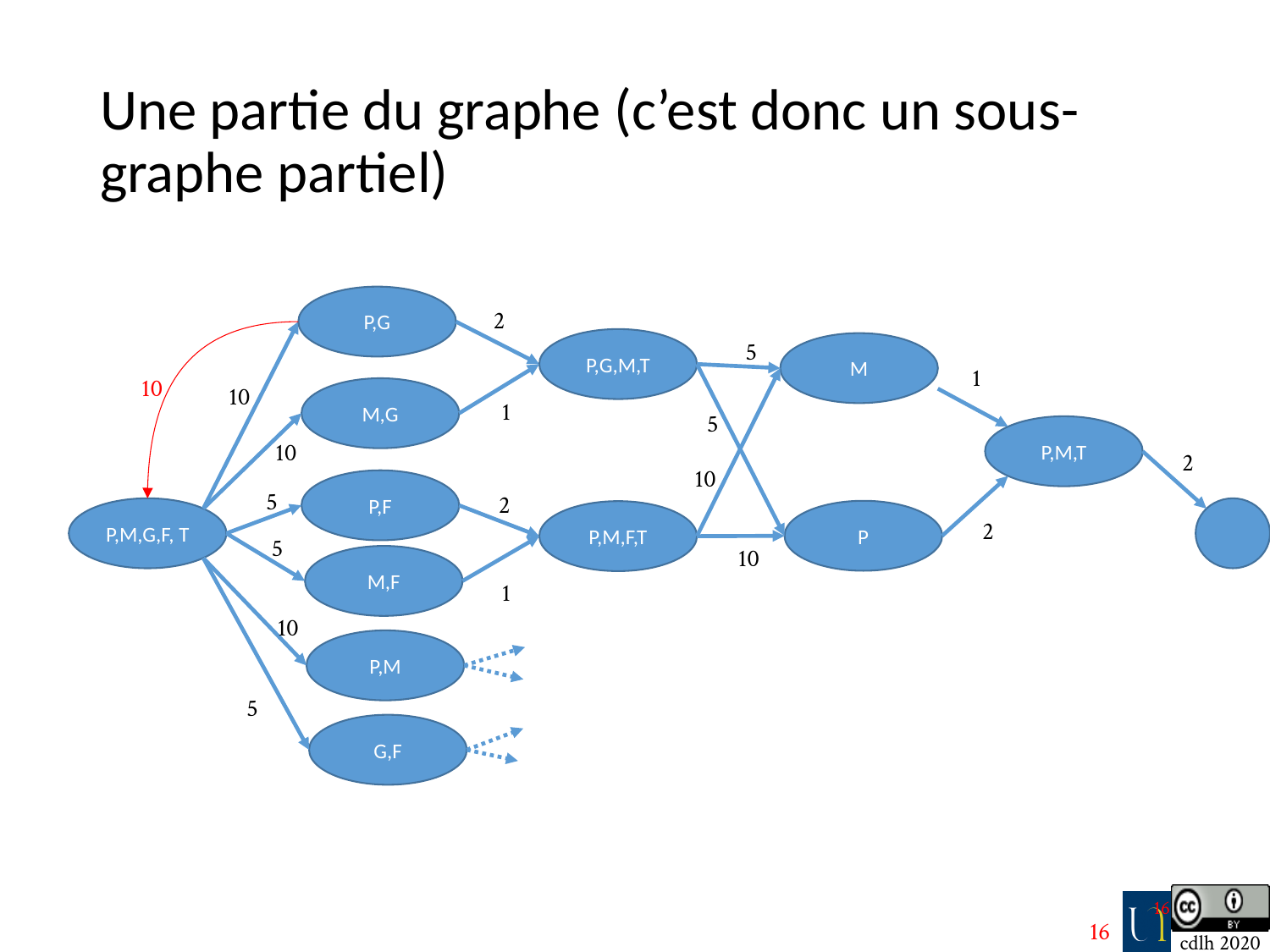

# Une partie du graphe (c’est donc un sous-graphe partiel)
P,G
2
P,G,M,T
5
M
1
10
10
M,G
1
5
P,M,T
10
2
10
P,F
5
2
P,M,G,F, T

P
P,M,F,T
2
5
10
M,F
1
10
P,M
5
G,F
16